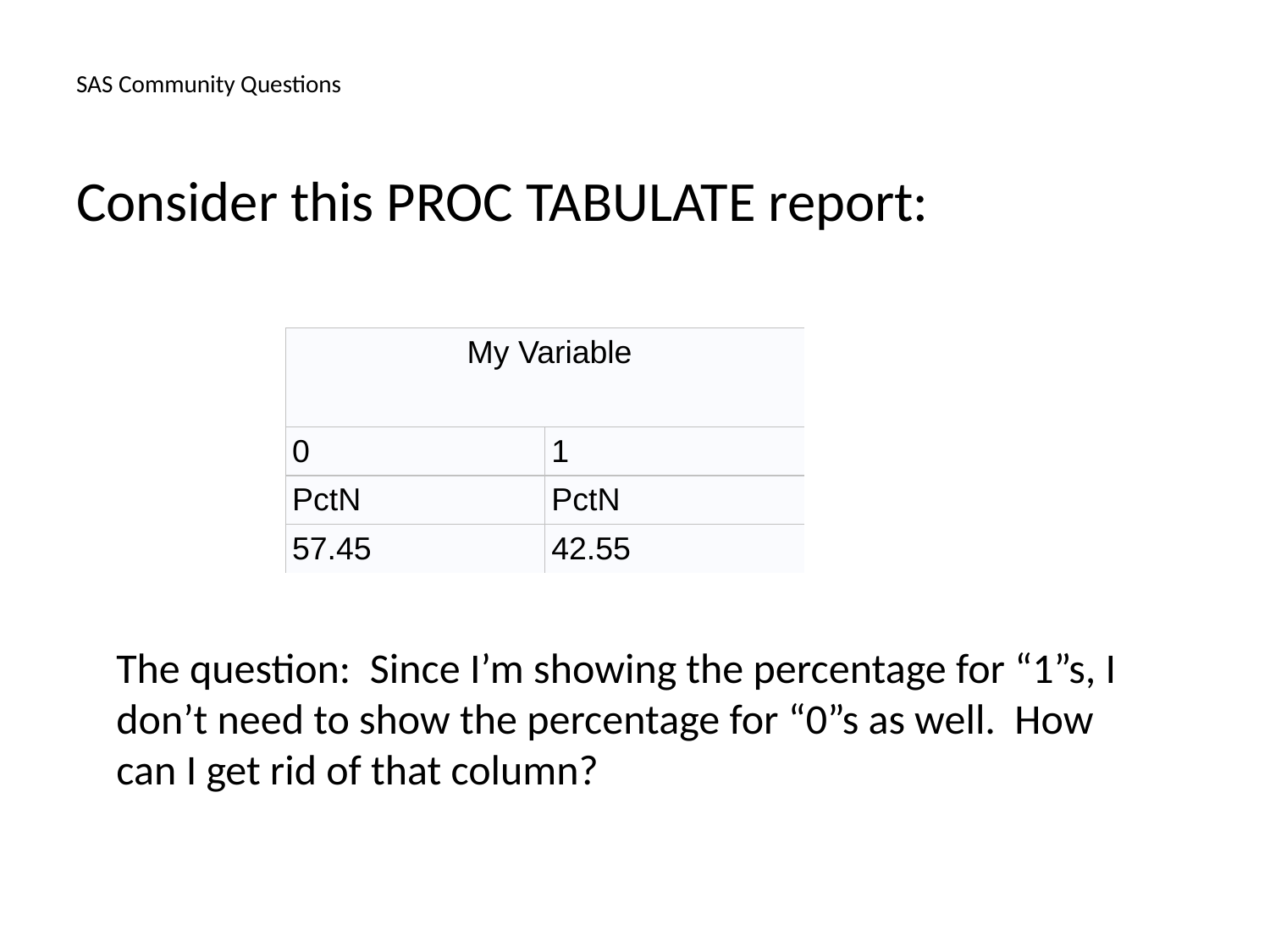

# SAS Community Questions
Consider this PROC TABULATE report:
| My Variable |  |
| --- | --- |
| 0 | 1 |
| PctN | PctN |
| 57.45 | 42.55 |
The question:  Since I’m showing the percentage for “1”s, I don’t need to show the percentage for “0”s as well.  How can I get rid of that column?